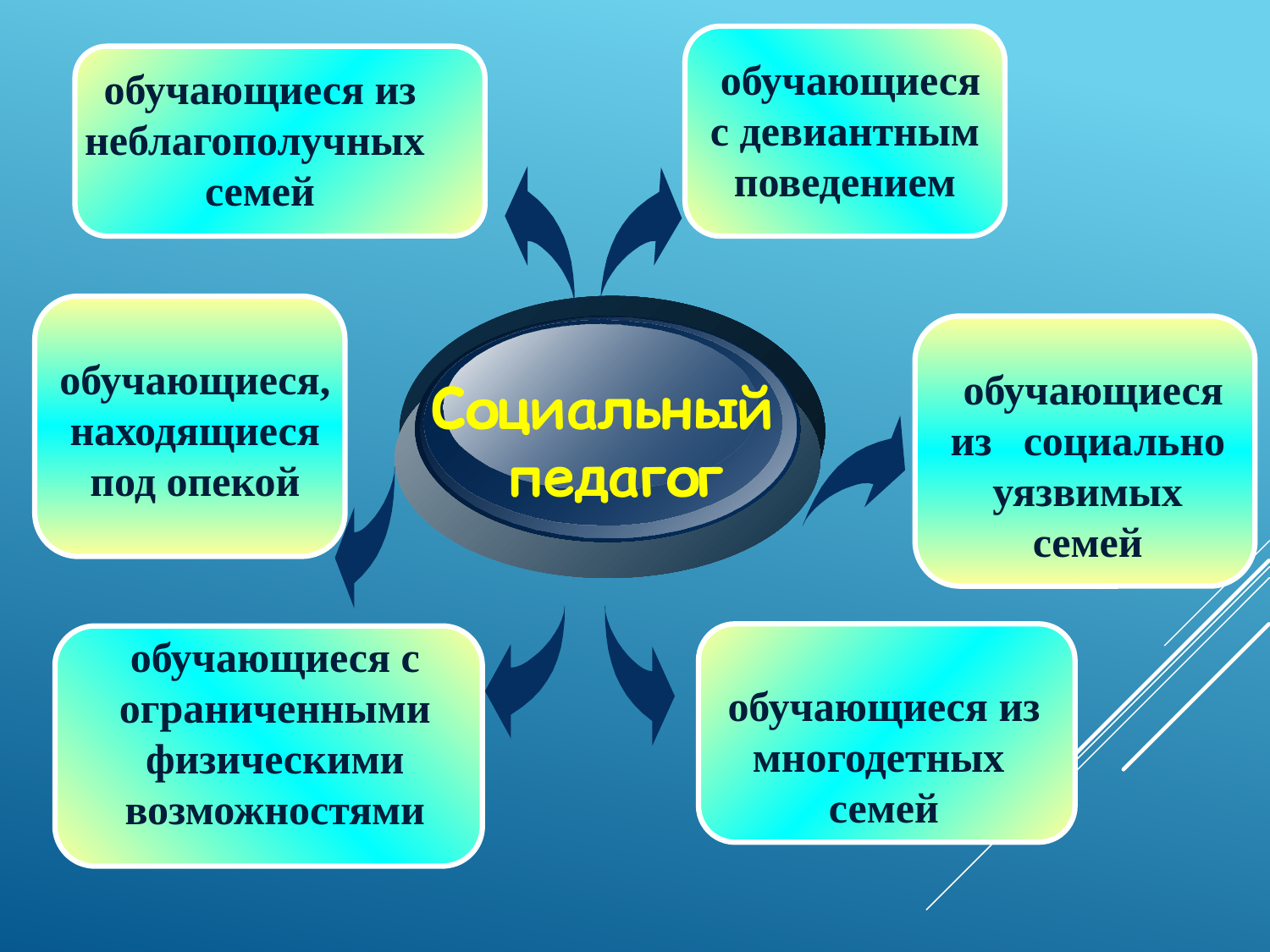

обучающиеся с девиантным поведением
обучающиеся из неблагополучных
семей

обучающиеся, находящиеся под опекой
 обучающиеся из   социально уязвимых семей
Социальный
педагог

обучающиеся с ограниченными физическими возможностями

обучающиеся из многодетных  семей